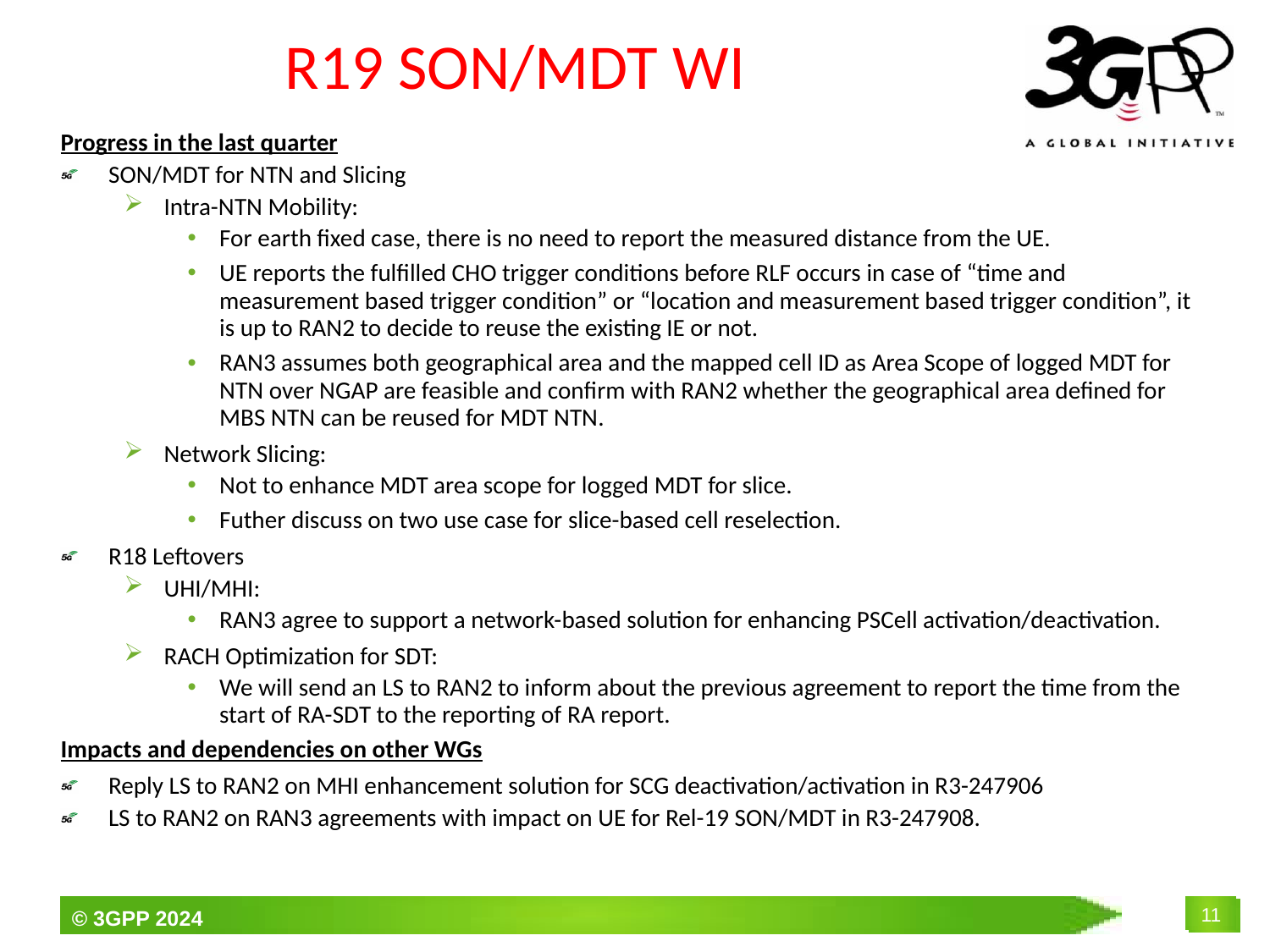

# R19 SON/MDT WI
Progress in the last quarter
SON/MDT for NTN and Slicing
Intra-NTN Mobility:
For earth fixed case, there is no need to report the measured distance from the UE.
UE reports the fulfilled CHO trigger conditions before RLF occurs in case of “time and measurement based trigger condition” or “location and measurement based trigger condition”, it is up to RAN2 to decide to reuse the existing IE or not.
RAN3 assumes both geographical area and the mapped cell ID as Area Scope of logged MDT for NTN over NGAP are feasible and confirm with RAN2 whether the geographical area defined for MBS NTN can be reused for MDT NTN.
Network Slicing:
Not to enhance MDT area scope for logged MDT for slice.
Futher discuss on two use case for slice-based cell reselection.
R18 Leftovers
UHI/MHI:
RAN3 agree to support a network-based solution for enhancing PSCell activation/deactivation.
RACH Optimization for SDT:
We will send an LS to RAN2 to inform about the previous agreement to report the time from the start of RA-SDT to the reporting of RA report.
Impacts and dependencies on other WGs
Reply LS to RAN2 on MHI enhancement solution for SCG deactivation/activation in R3-247906
LS to RAN2 on RAN3 agreements with impact on UE for Rel-19 SON/MDT in R3-247908.

11